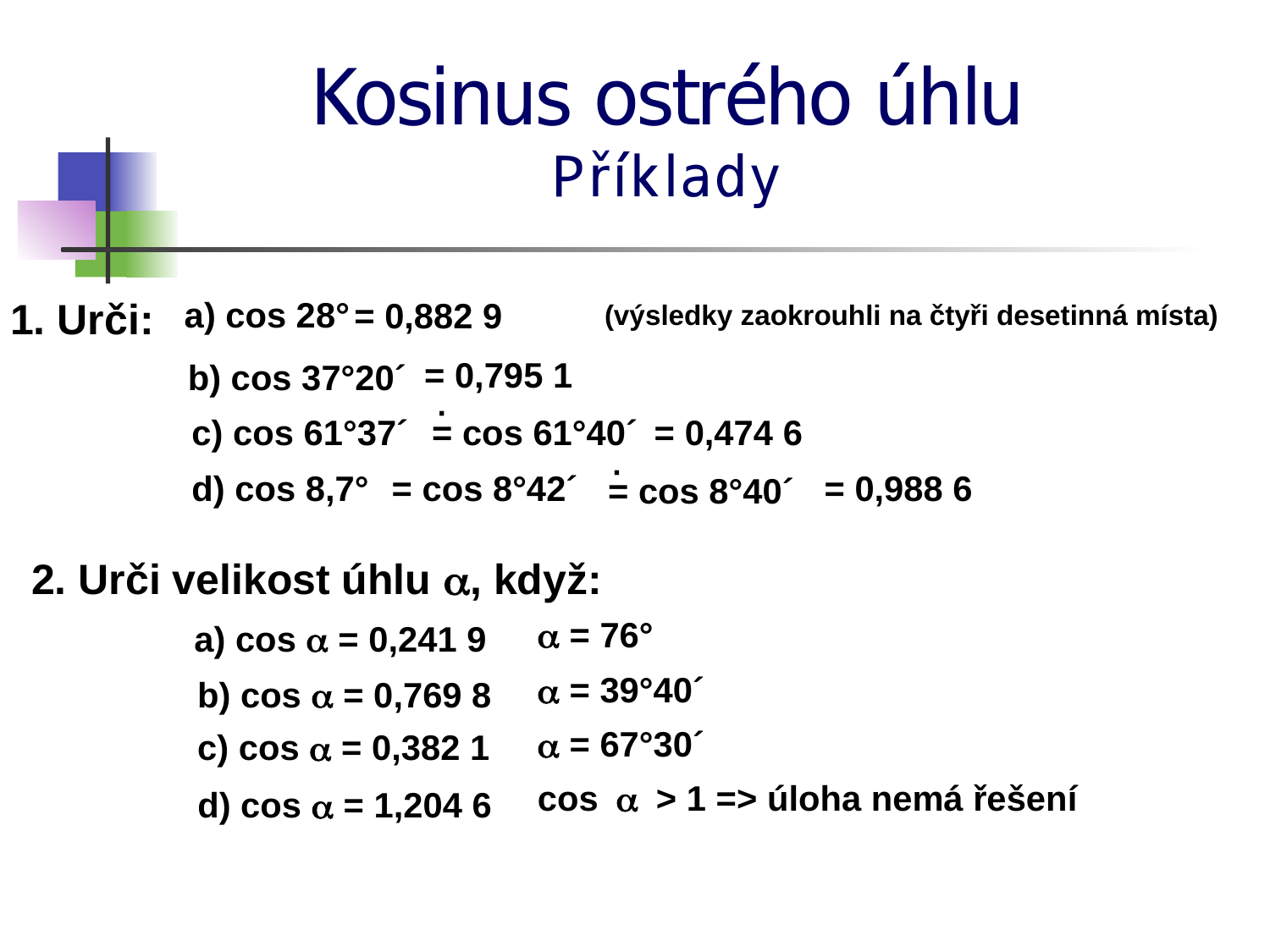

Kosinus ostrého úhlu
Příklady
1. Urči:
a) cos 28°
= 0,882 9
(výsledky zaokrouhli na čtyři desetinná místa)
= 0,795 1
b) cos 37°20´
·
c) cos 61°37´
= cos 61°40´
= 0,474 6
·
d) cos 8,7°
= cos 8°42´
= 0,988 6
= cos 8°40´
2. Urči velikost úhlu α, když:
α = 76°
a) cos α = 0,241 9
α = 39°40´
b) cos α = 0,769 8
α = 67°30´
c) cos α = 0,382 1
cos α > 1 => úloha nemá řešení
d) cos α = 1,204 6